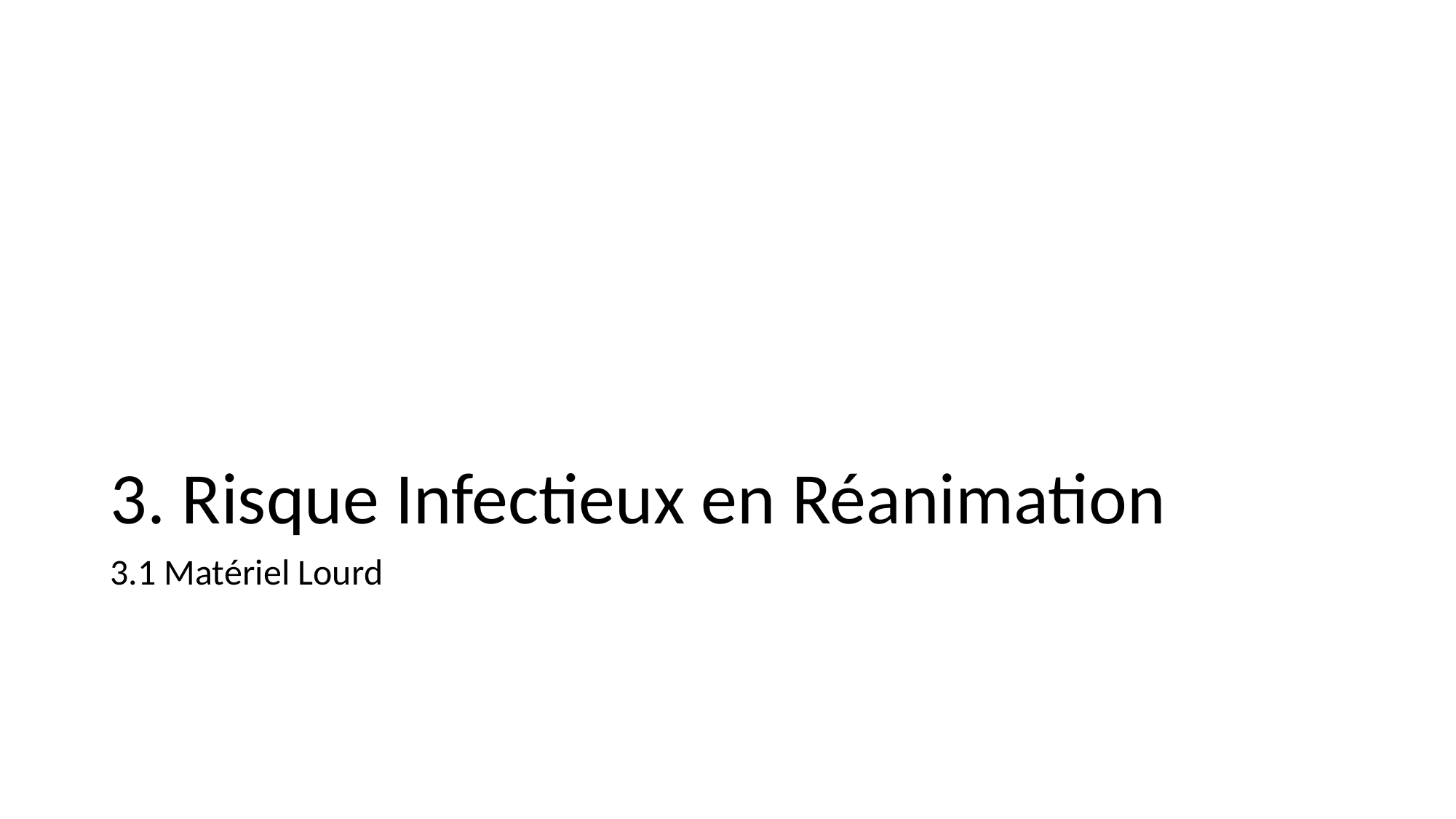

# 3. Risque Infectieux en Réanimation
3.1 Matériel Lourd